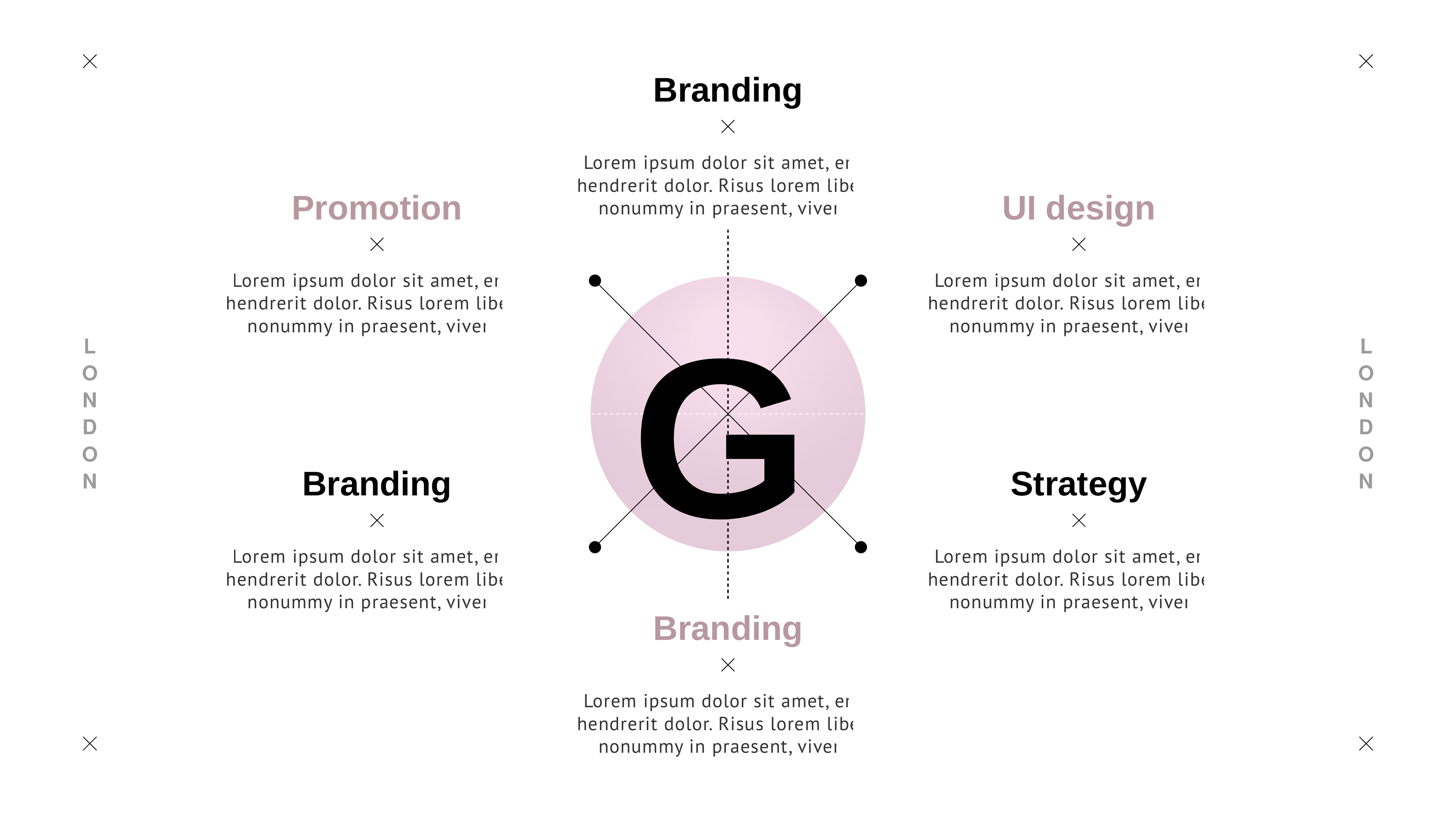

Branding

Lorem ipsum dolor sit amet, eros hendrerit dolor. Risus lorem libero nonummy in praesent, viverra
Promotion

Lorem ipsum dolor sit amet, eros hendrerit dolor. Risus lorem libero nonummy in praesent, viverra
UI design

Lorem ipsum dolor sit amet, eros hendrerit dolor. Risus lorem libero nonummy in praesent, viverra

G

l
o
n
d
o
n
l
o
n
d
o
n
Branding

Lorem ipsum dolor sit amet, eros hendrerit dolor. Risus lorem libero nonummy in praesent, viverra
Strategy

Lorem ipsum dolor sit amet, eros hendrerit dolor. Risus lorem libero nonummy in praesent, viverra
Branding

Lorem ipsum dolor sit amet, eros hendrerit dolor. Risus lorem libero nonummy in praesent, viverra